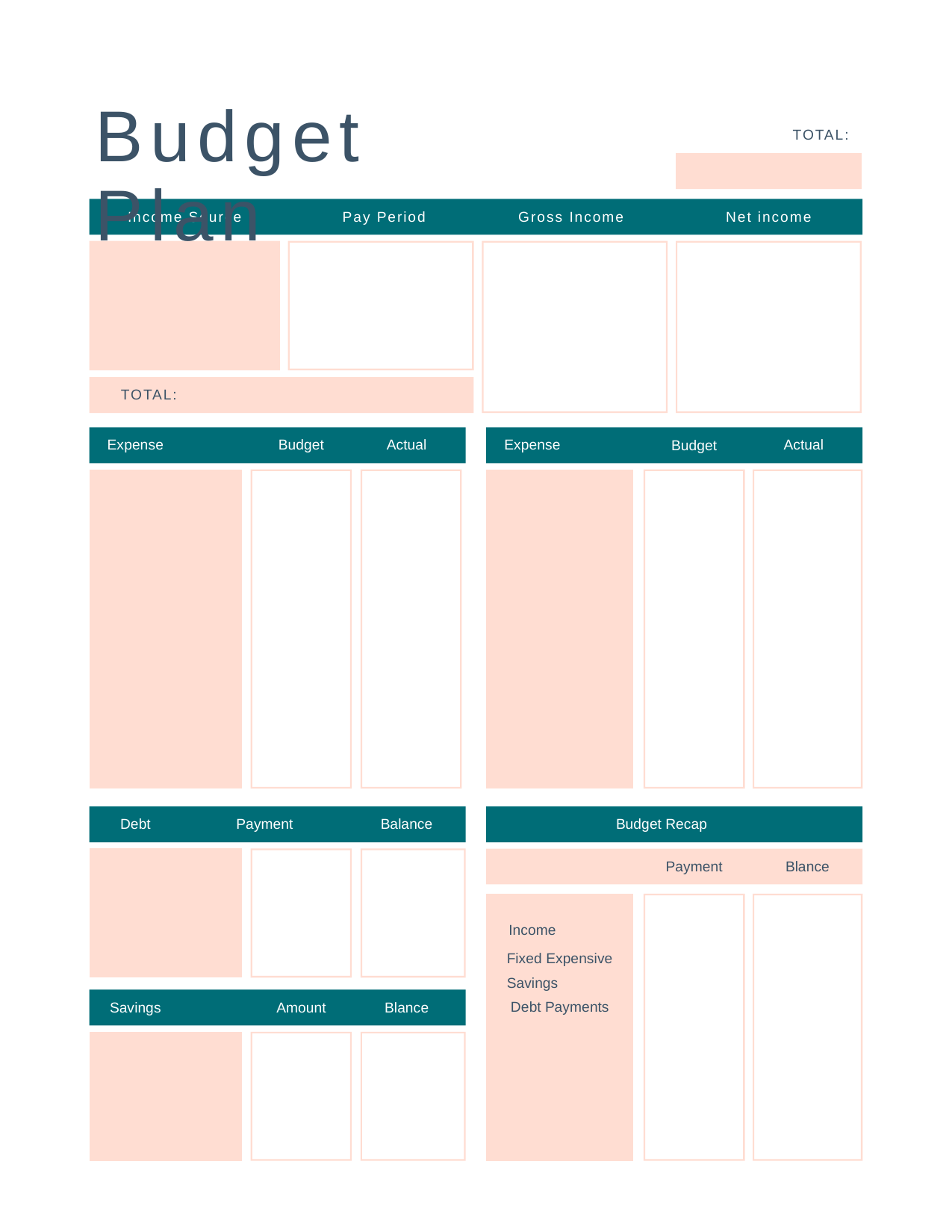

Budget Plan
TOTAL:

Income Source
Pay Period
Gross Income
Net income

TOTAL:

Expense
Budget
Actual
Expense
Actual
Budget

Debt
Payment
Balance
Budget Recap

Payment
Blance

Income
Fixed Expensive
Savings

Debt Payments
Savings
Blance
Amount